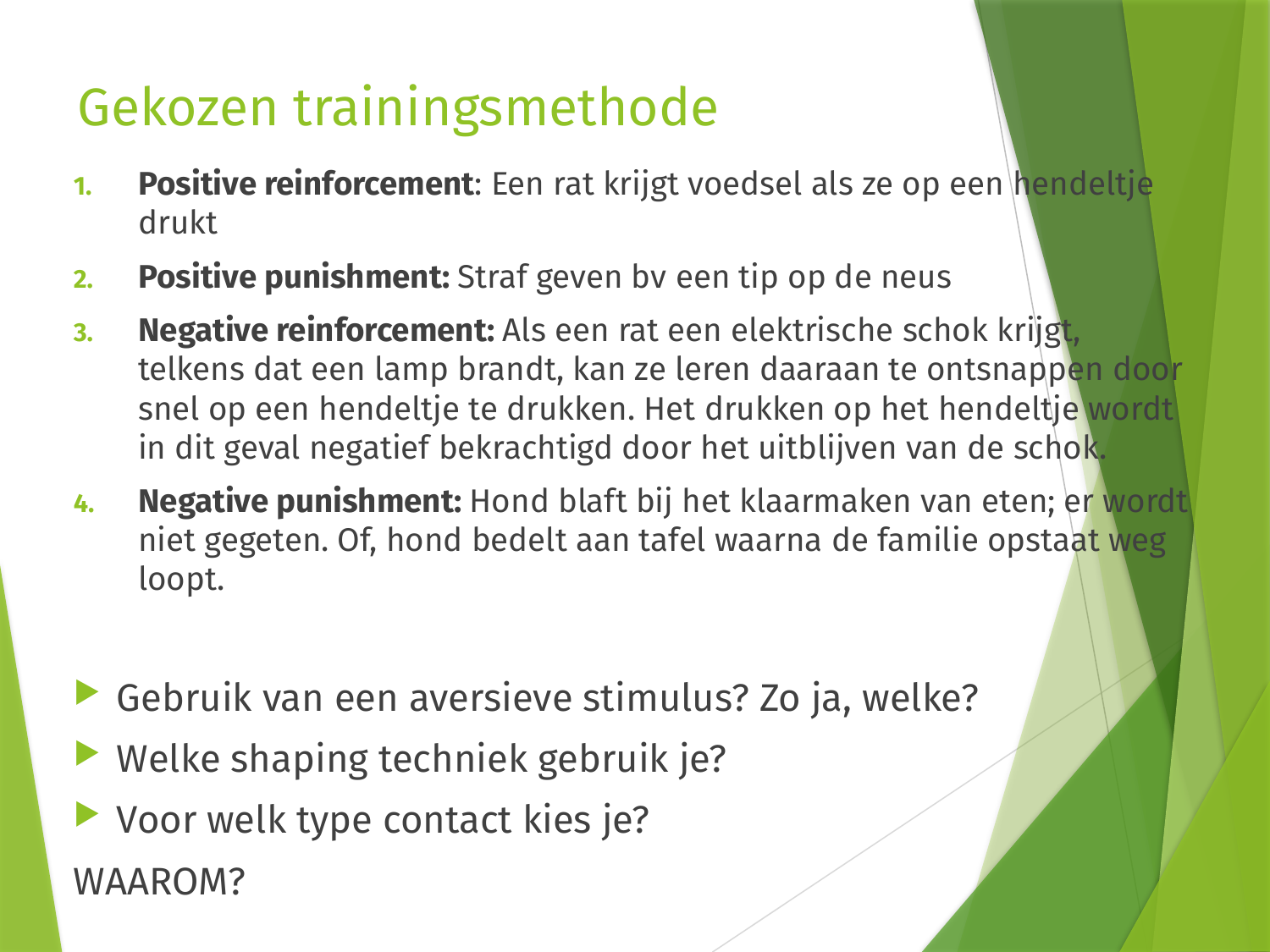

# Gekozen trainingsmethode
Positive reinforcement: Een rat krijgt voedsel als ze op een hendeltje drukt
Positive punishment: Straf geven bv een tip op de neus
Negative reinforcement: Als een rat een elektrische schok krijgt, telkens dat een lamp brandt, kan ze leren daaraan te ontsnappen door snel op een hendeltje te drukken. Het drukken op het hendeltje wordt in dit geval negatief bekrachtigd door het uitblijven van de schok.
Negative punishment: Hond blaft bij het klaarmaken van eten; er wordt niet gegeten. Of, hond bedelt aan tafel waarna de familie opstaat weg loopt.

Gebruik van een aversieve stimulus? Zo ja, welke?
Welke shaping techniek gebruik je?
Voor welk type contact kies je?
WAAROM?